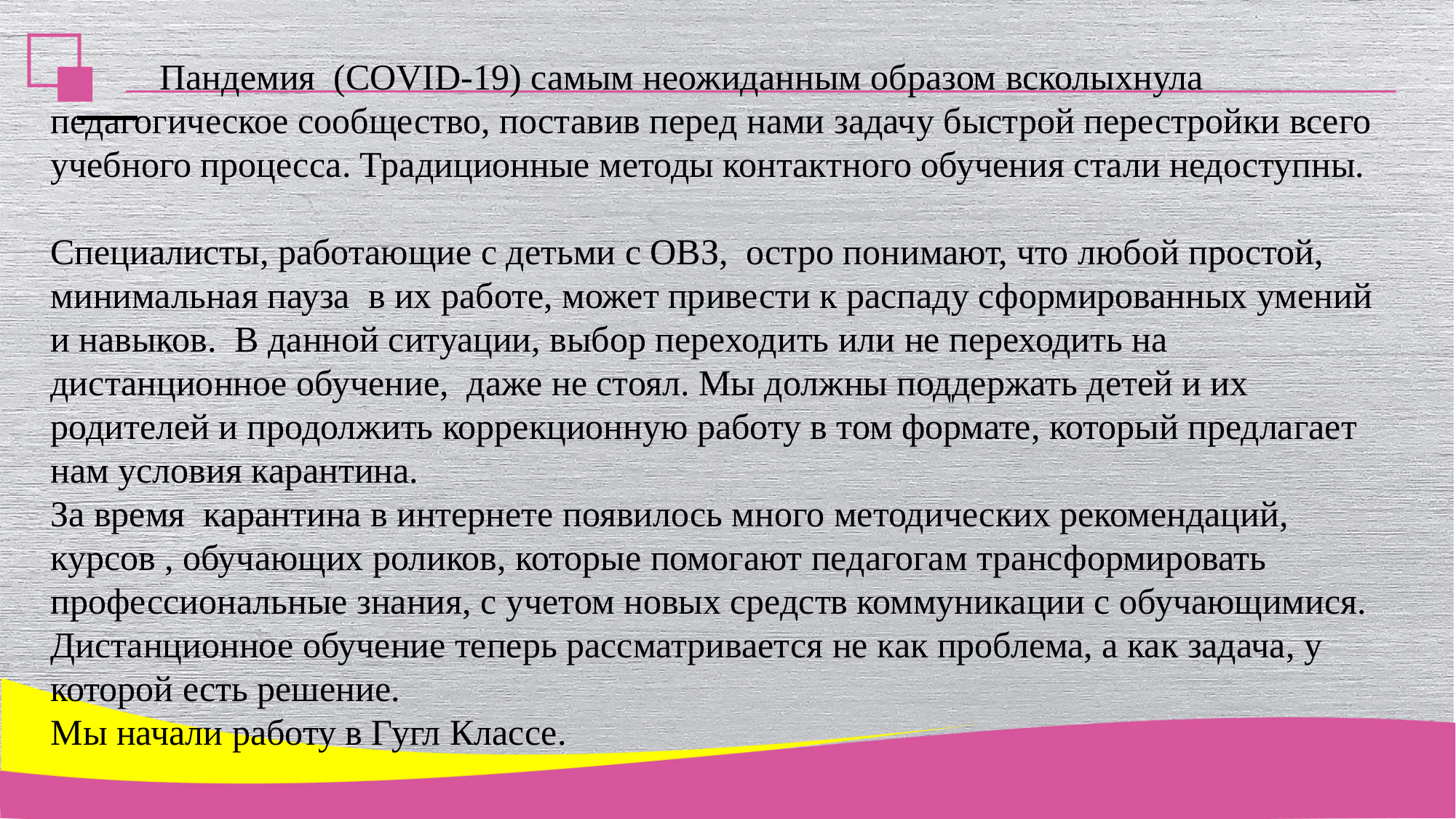

#
            Пандемия  (COVID-19) самым неожиданным образом всколыхнула педагогическое сообщество, поставив перед нами задачу быстрой перестройки всего учебного процесса. Традиционные методы контактного обучения стали недоступны. 
Специалисты, работающие с детьми с ОВЗ,  остро понимают, что любой простой, минимальная пауза  в их работе, может привести к распаду сформированных умений и навыков.  В данной ситуации, выбор переходить или не переходить на дистанционное обучение,  даже не стоял. Мы должны поддержать детей и их родителей и продолжить коррекционную работу в том формате, который предлагает нам условия карантина.
За время  карантина в интернете появилось много методических рекомендаций, курсов , обучающих роликов, которые помогают педагогам трансформировать профессиональные знания, с учетом новых средств коммуникации с обучающимися. Дистанционное обучение теперь рассматривается не как проблема, а как задача, у которой есть решение.
Мы начали работу в Гугл Классе.